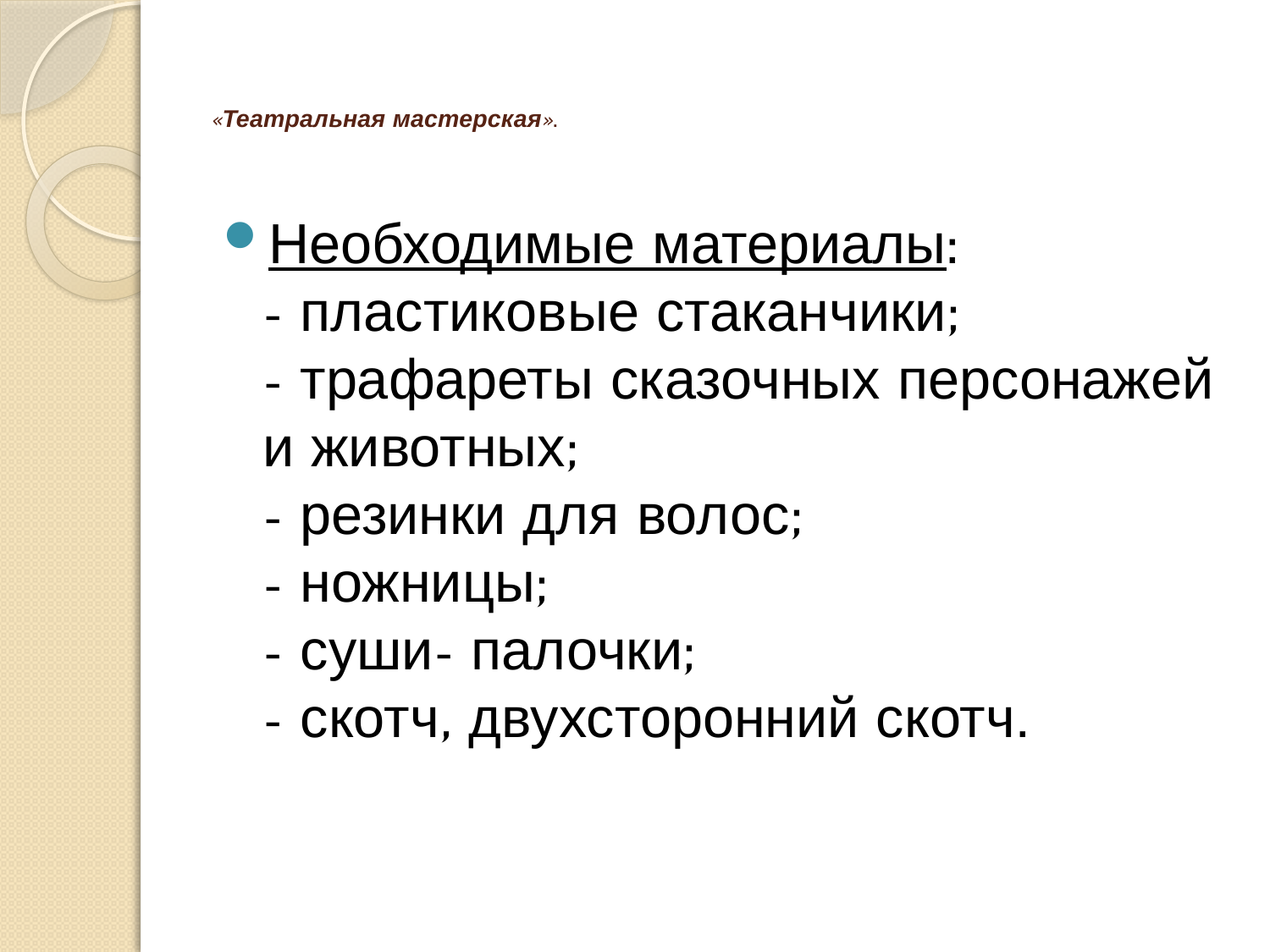

# «Театральная мастерская».
Необходимые материалы:
- пластиковые стаканчики;
- трафареты сказочных персонажей и животных;
- резинки для волос;
- ножницы;
- суши- палочки;
- скотч, двухсторонний скотч.